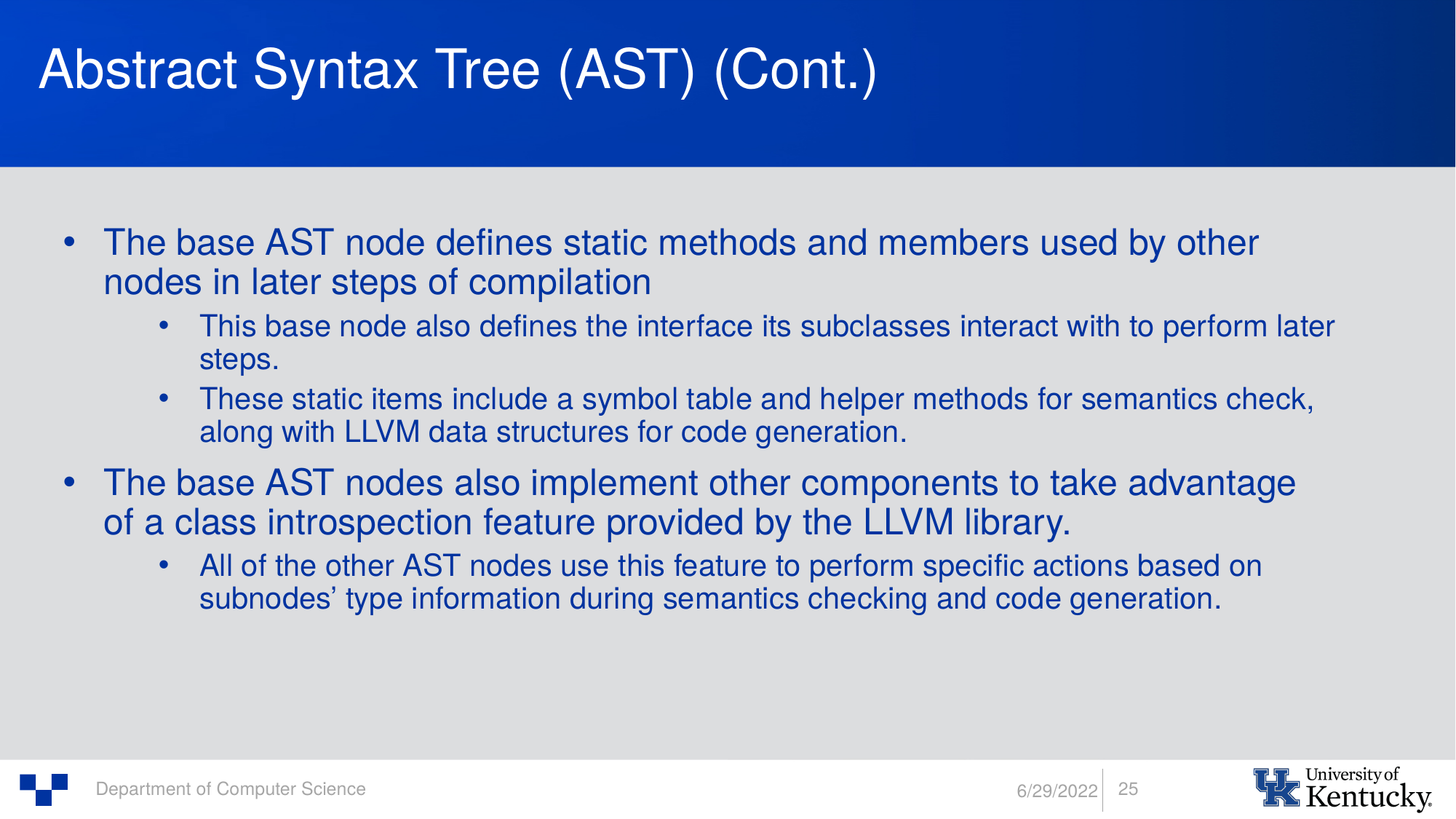

# Abstract Syntax Tree (AST) (Cont.)

The base AST node defines static methods and members used by other nodes in later steps of compilation
This base node also defines the interface its subclasses interact with to perform later steps.
These static items include a symbol table and helper methods for semantics check, along with LLVM data structures for code generation.
The base AST nodes also implement other components to take advantage of a class introspection feature provided by the LLVM library.
All of the other AST nodes use this feature to perform specific actions based on subnodes’ type information during semantics checking and code generation.
6/29/2022
25
Department of Computer Science